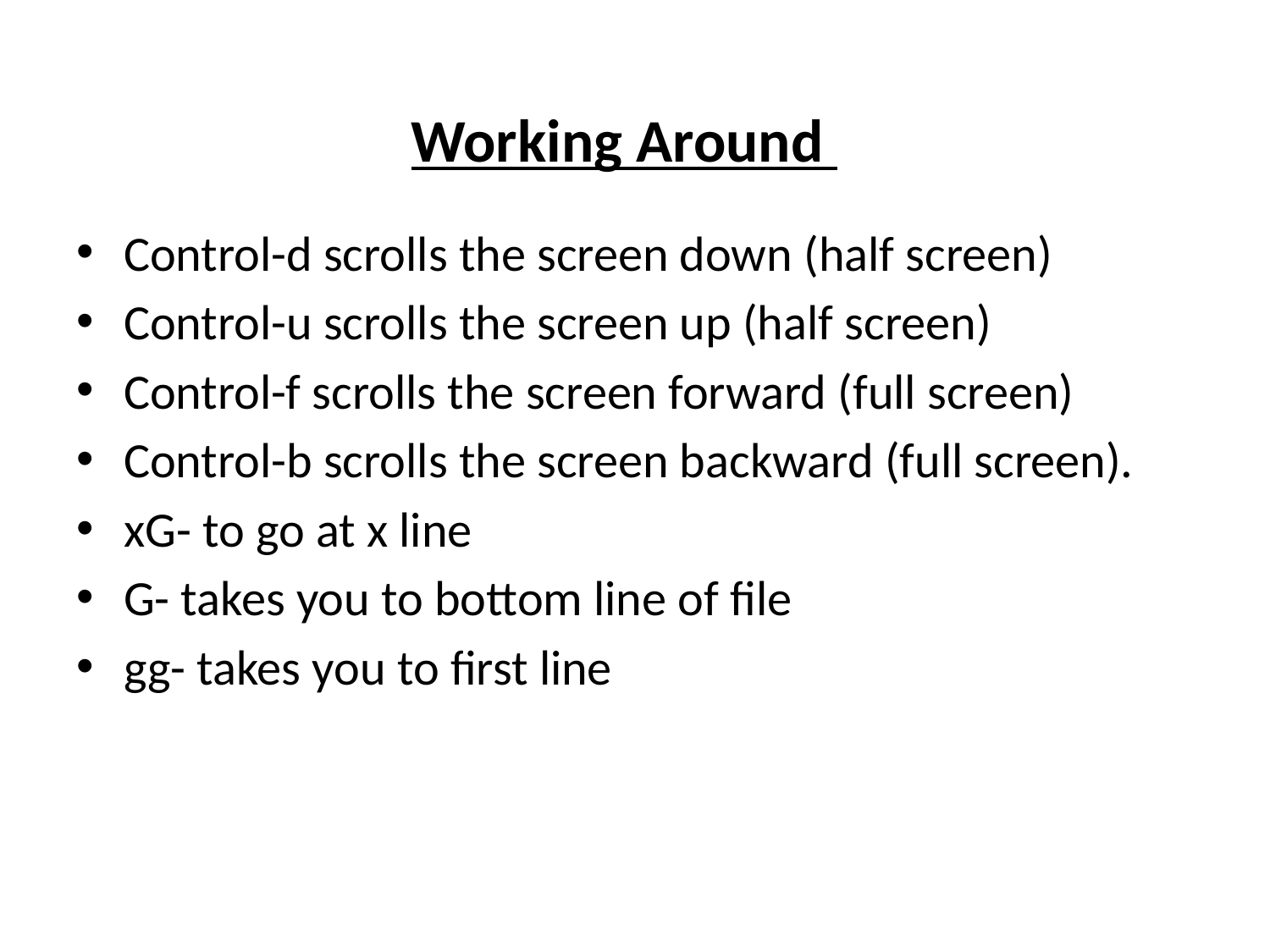

# Working Around

Control-d scrolls the screen down (half screen)
Control-u scrolls the screen up (half screen)
Control-f scrolls the screen forward (full screen)
Control-b scrolls the screen backward (full screen).
xG- to go at x line
G- takes you to bottom line of file
gg- takes you to first line